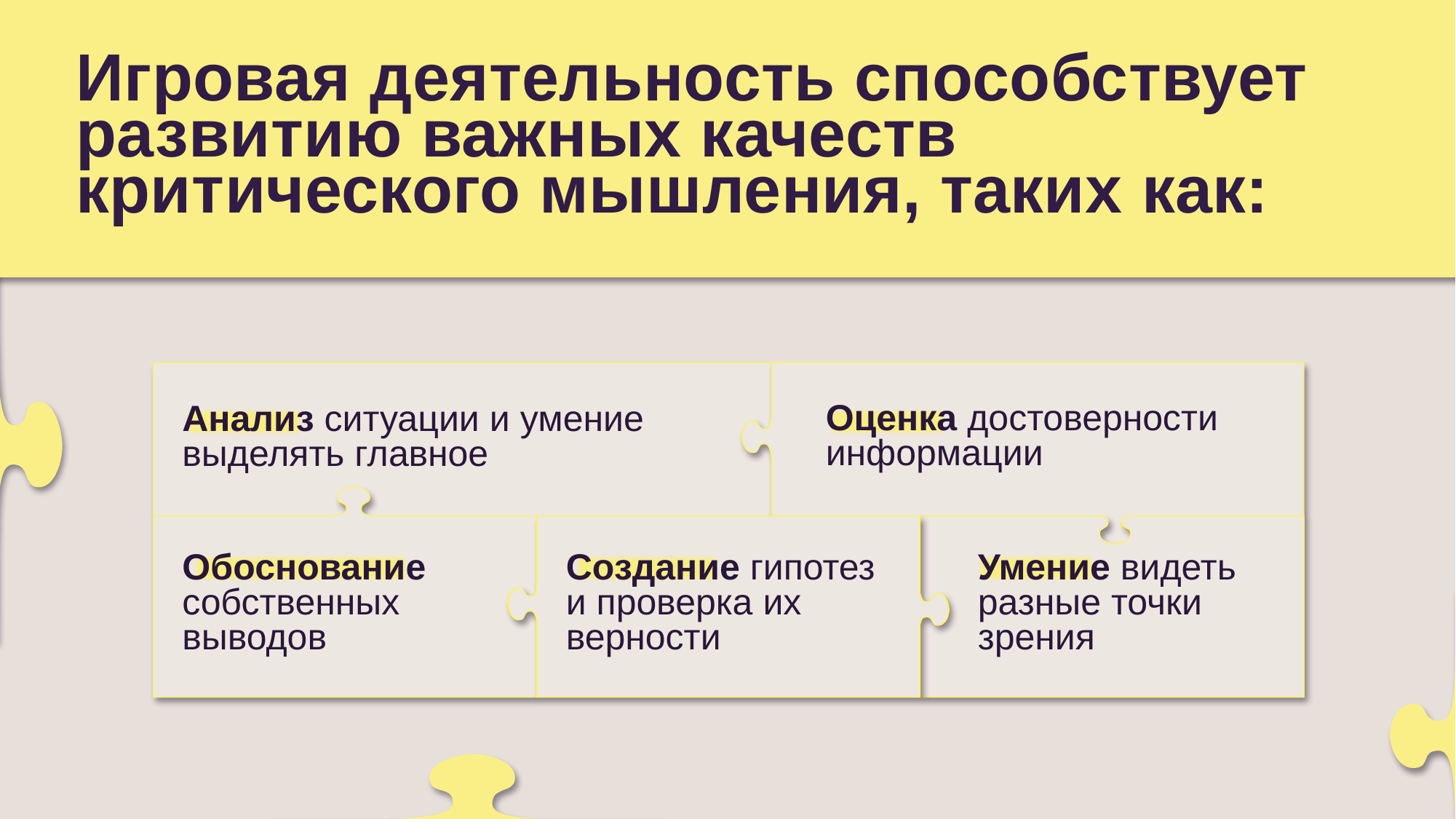

Часть 2
Практические упражнения
для развития критического мышления у младших школьников

Игровая деятельность способствует развитию важных качеств критического мышления, таких как:

Оценка достоверности информации

Анализ ситуации и умение выделять главное

Обоснование собственных выводов

Создание гипотез
и проверка их верности

Умение видеть разные точки зрения